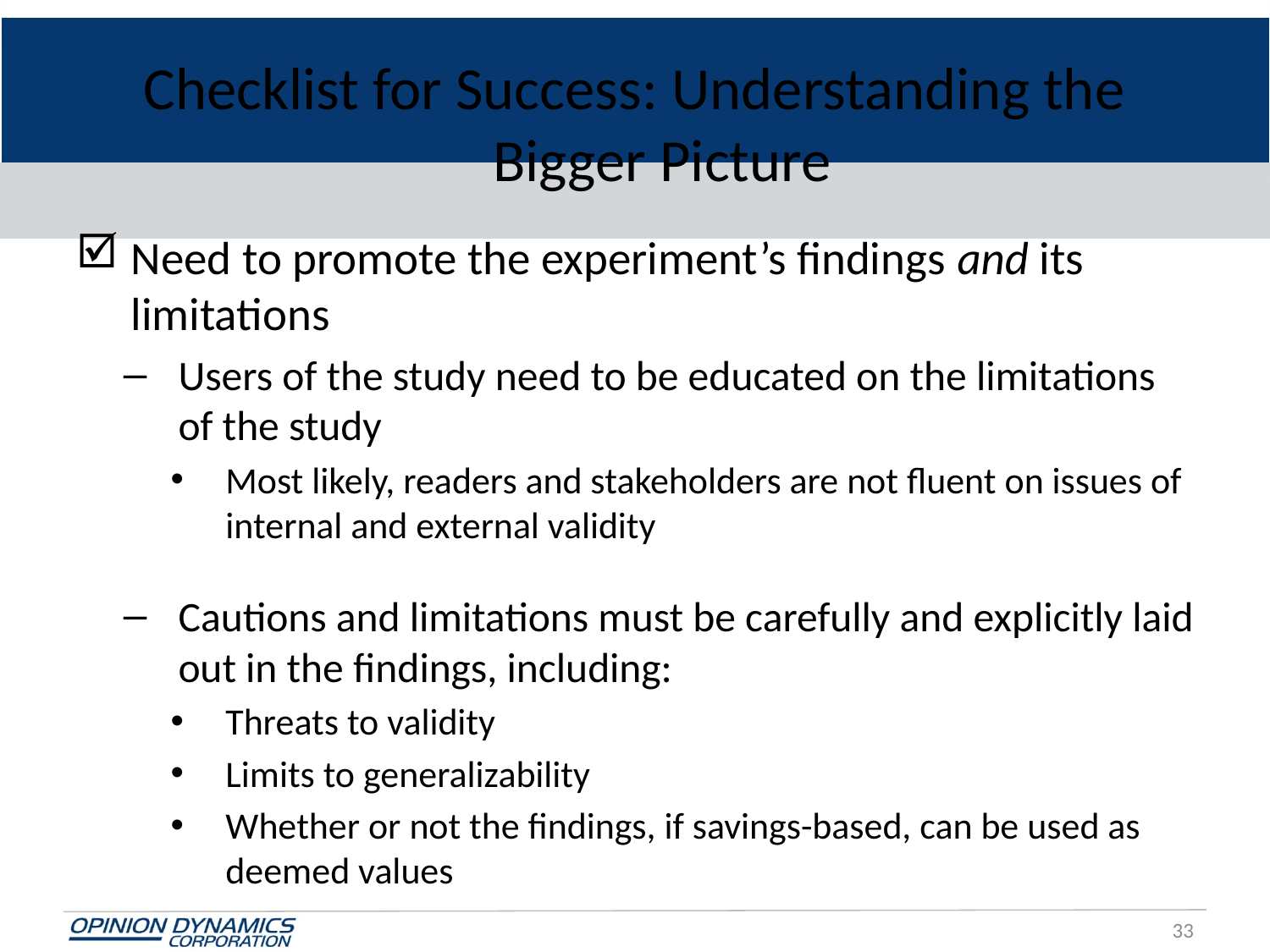

# Checklist for Success: Understanding the Bigger Picture
Need to promote the experiment’s findings and its limitations
Users of the study need to be educated on the limitations of the study
Most likely, readers and stakeholders are not fluent on issues of internal and external validity

Cautions and limitations must be carefully and explicitly laid out in the findings, including:
Threats to validity
Limits to generalizability
Whether or not the findings, if savings-based, can be used as deemed values

33